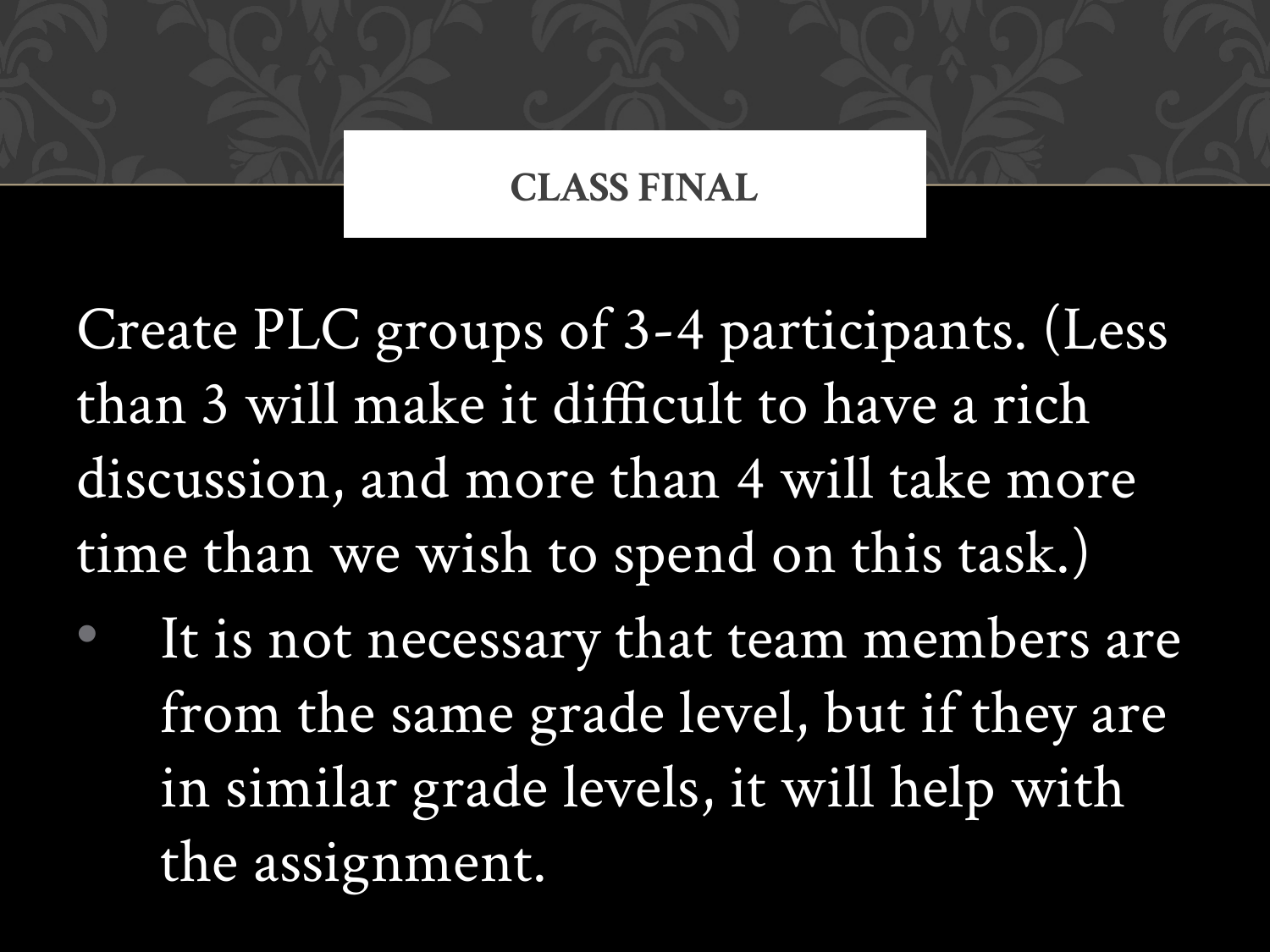

# Class Final
Create PLC groups of 3-4 participants. (Less than 3 will make it difficult to have a rich discussion, and more than 4 will take more time than we wish to spend on this task.)
It is not necessary that team members are from the same grade level, but if they are in similar grade levels, it will help with the assignment.